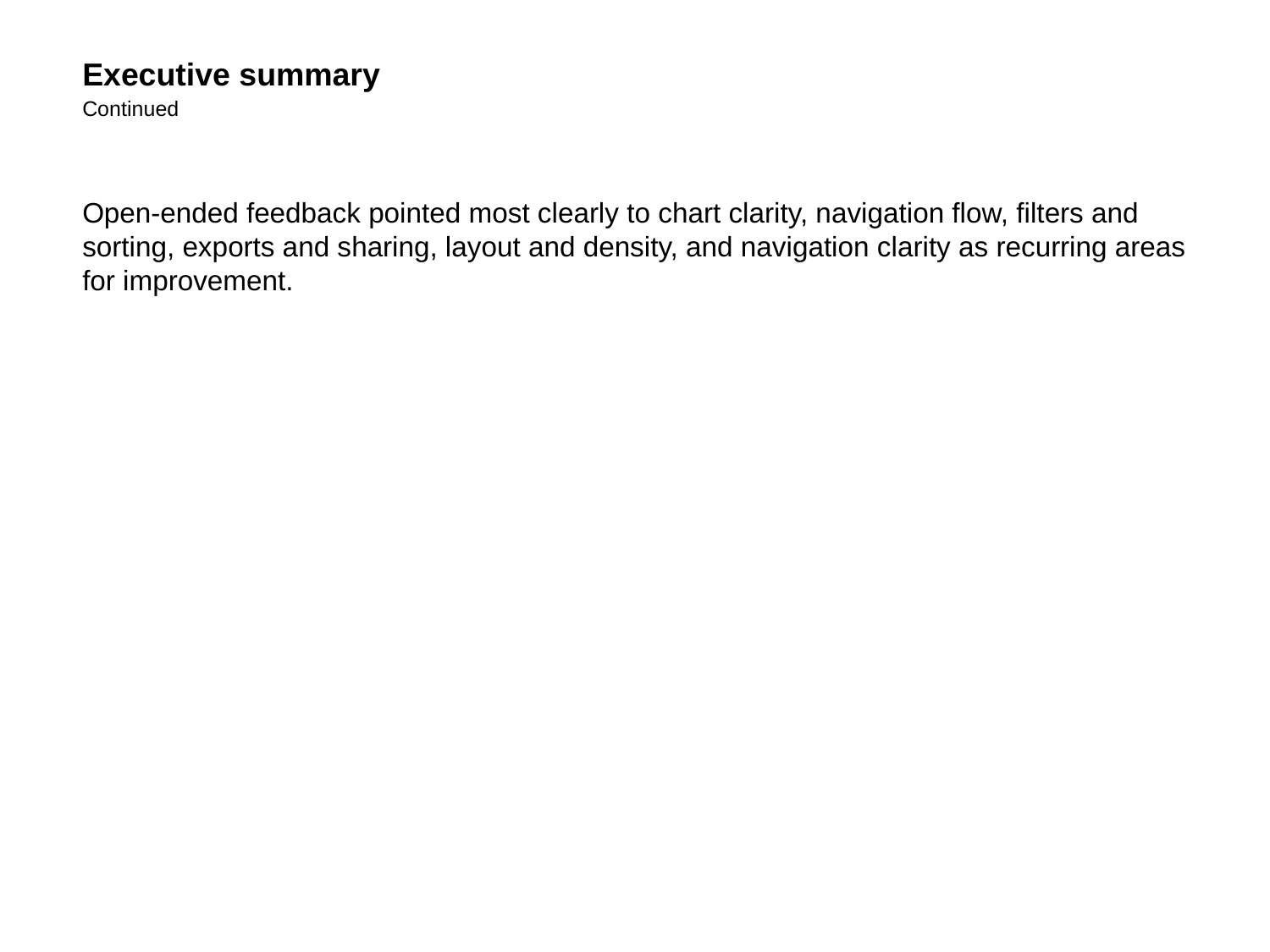

Executive summary
Continued
Open-ended feedback pointed most clearly to chart clarity, navigation flow, filters and sorting, exports and sharing, layout and density, and navigation clarity as recurring areas for improvement.